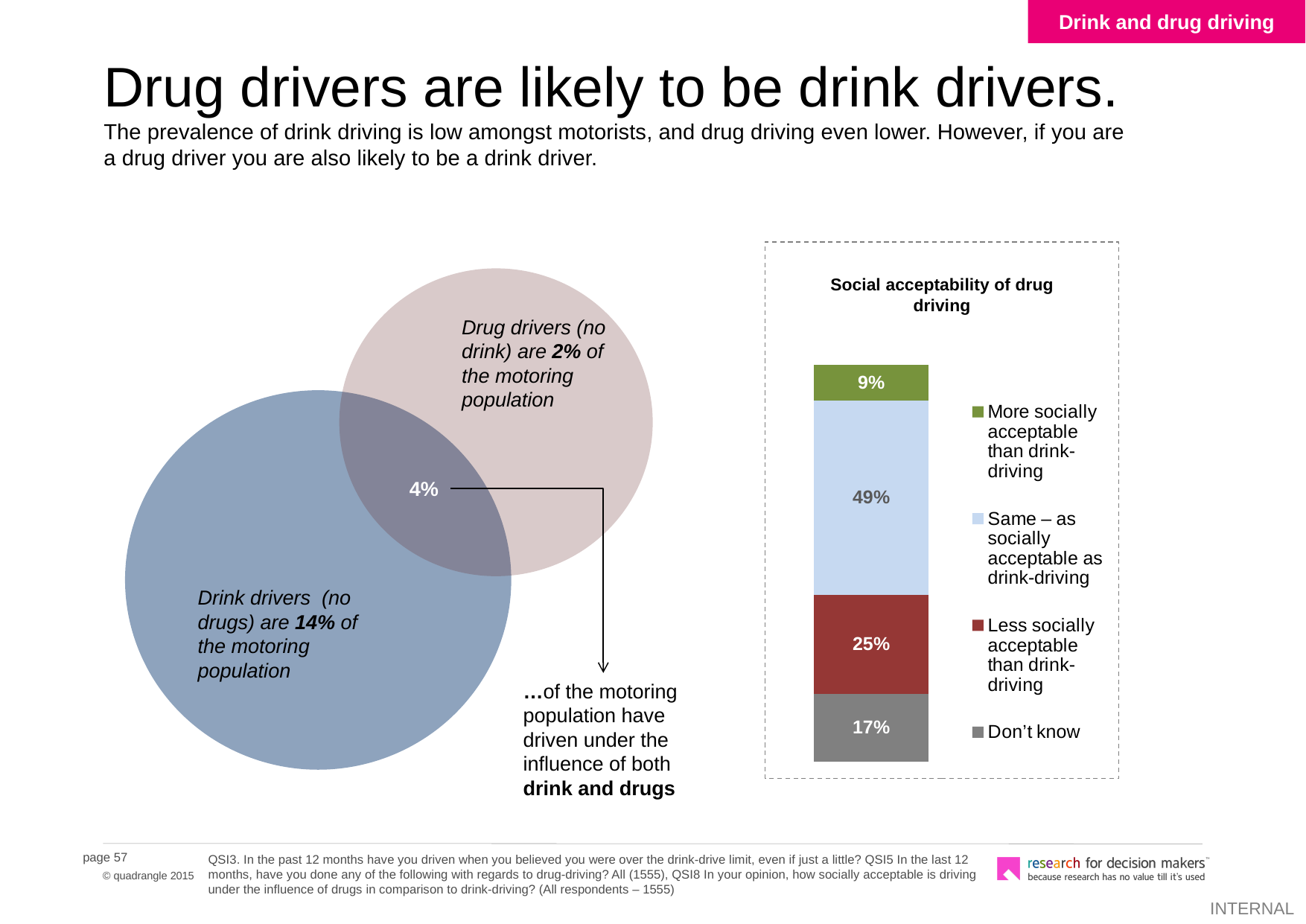

Drink and drug driving
# Drug drivers are likely to be drink drivers. The prevalence of drink driving is low amongst motorists, and drug driving even lower. However, if you are a drug driver you are also likely to be a drink driver.

Social acceptability of drug driving
Drug drivers (no drink) are 2% of the motoring population

### Chart

| Category | Don’t know | Less socially acceptable than drink-driving | Same – as socially acceptable as drink-driving | More socially acceptable than drink-driving |
|---|---|---|---|---|
| Social accept | 0.17 | 0.25 | 0.4900000000000003 | 0.09000000000000002 |
4%
Drink drivers  (no drugs) are 14% of the motoring population
…of the motoring population have driven under the influence of both drink and drugs
QSI3. In the past 12 months have you driven when you believed you were over the drink-drive limit, even if just a little? QSI5 In the last 12 months, have you done any of the following with regards to drug-driving? All (1555), QSI8 In your opinion, how socially acceptable is driving under the influence of drugs in comparison to drink-driving? (All respondents – 1555)